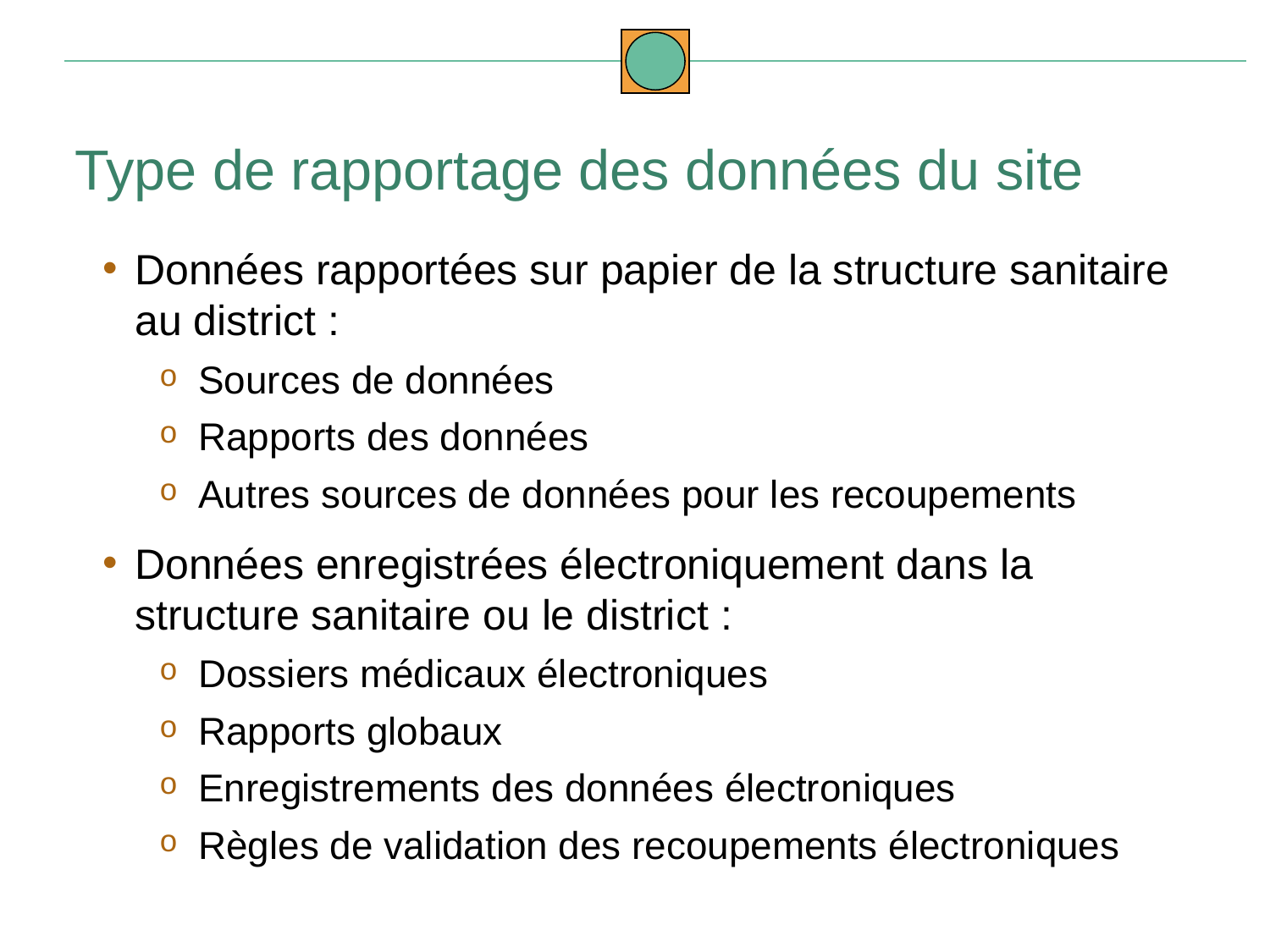

Type de rapportage des données du site
Données rapportées sur papier de la structure sanitaire au district :
Sources de données
Rapports des données
Autres sources de données pour les recoupements
Données enregistrées électroniquement dans la structure sanitaire ou le district :
Dossiers médicaux électroniques
Rapports globaux
Enregistrements des données électroniques
Règles de validation des recoupements électroniques